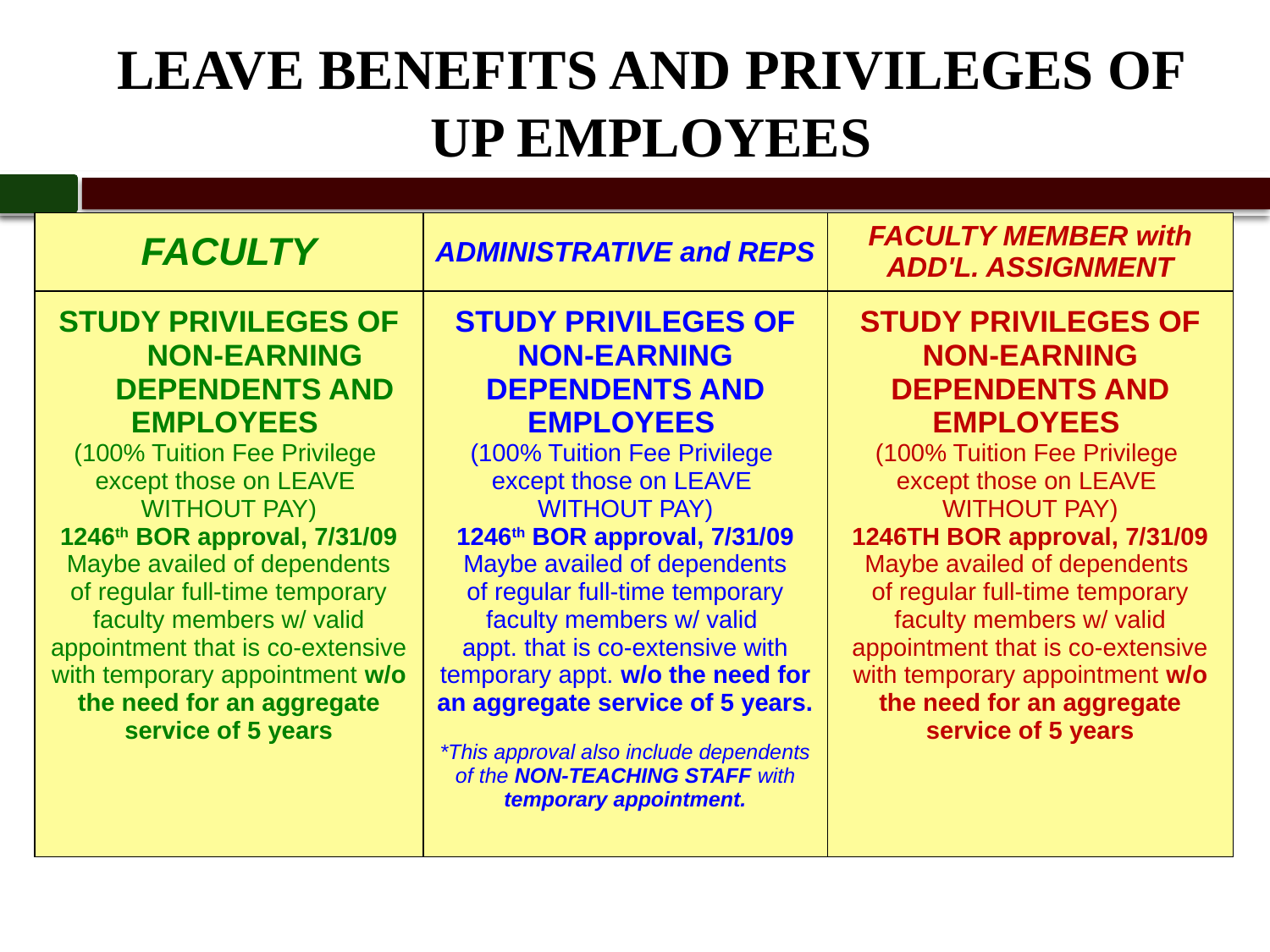

# LEAVE BENEFITS AND PRIVILEGES OF UP EMPLOYEES
| FACULTY | ADMINISTRATIVE and REPS | FACULTY MEMBER with ADD'L. ASSIGNMENT |
| --- | --- | --- |
| STUDY PRIVILEGES OF NON-EARNING DEPENDENTS AND EMPLOYEES (100% Tuition Fee Privilege except those on LEAVE WITHOUT PAY) 1246th BOR approval, 7/31/09 Maybe availed of dependents of regular full-time temporary faculty members w/ valid appointment that is co-extensive with temporary appointment w/o the need for an aggregate service of 5 years | STUDY PRIVILEGES OF NON-EARNING DEPENDENTS AND EMPLOYEES (100% Tuition Fee Privilege except those on LEAVE WITHOUT PAY) 1246th BOR approval, 7/31/09 Maybe availed of dependents of regular full-time temporary faculty members w/ valid appt. that is co-extensive with temporary appt. w/o the need for an aggregate service of 5 years. \*This approval also include dependents of the NON-TEACHING STAFF with temporary appointment. | STUDY PRIVILEGES OF NON-EARNING DEPENDENTS AND EMPLOYEES (100% Tuition Fee Privilege except those on LEAVE WITHOUT PAY) 1246TH BOR approval, 7/31/09 Maybe availed of dependents of regular full-time temporary faculty members w/ valid appointment that is co-extensive with temporary appointment w/o the need for an aggregate service of 5 years |